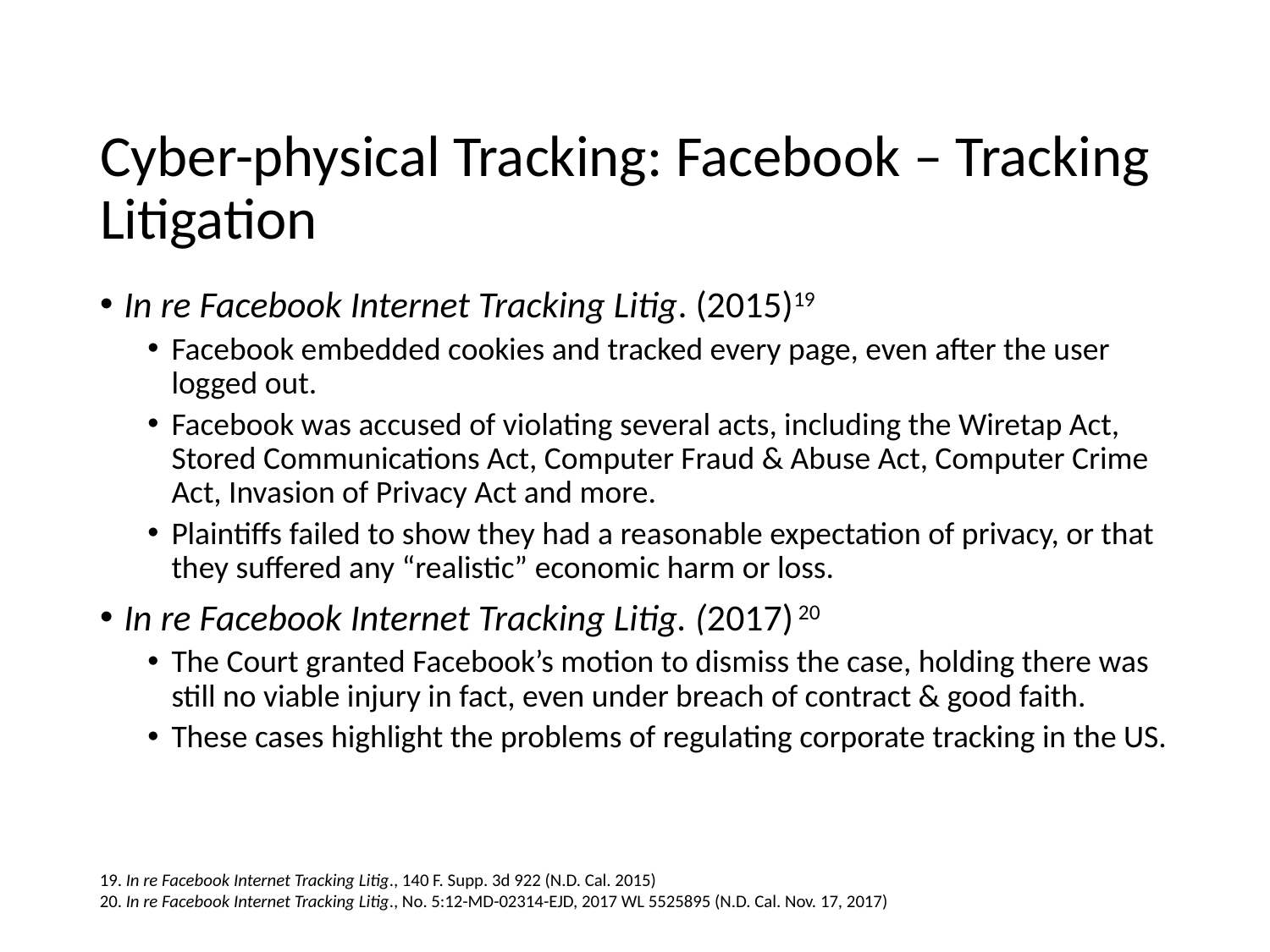

# Cyber-physical Tracking: Facebook – Tracking Litigation
In re Facebook Internet Tracking Litig. (2015)19
Facebook embedded cookies and tracked every page, even after the user logged out.
Facebook was accused of violating several acts, including the Wiretap Act, Stored Communications Act, Computer Fraud & Abuse Act, Computer Crime Act, Invasion of Privacy Act and more.
Plaintiffs failed to show they had a reasonable expectation of privacy, or that they suffered any “realistic” economic harm or loss.
In re Facebook Internet Tracking Litig. (2017) 20
The Court granted Facebook’s motion to dismiss the case, holding there was still no viable injury in fact, even under breach of contract & good faith.
These cases highlight the problems of regulating corporate tracking in the US.
19. In re Facebook Internet Tracking Litig., 140 F. Supp. 3d 922 (N.D. Cal. 2015)
20. In re Facebook Internet Tracking Litig., No. 5:12-MD-02314-EJD, 2017 WL 5525895 (N.D. Cal. Nov. 17, 2017)